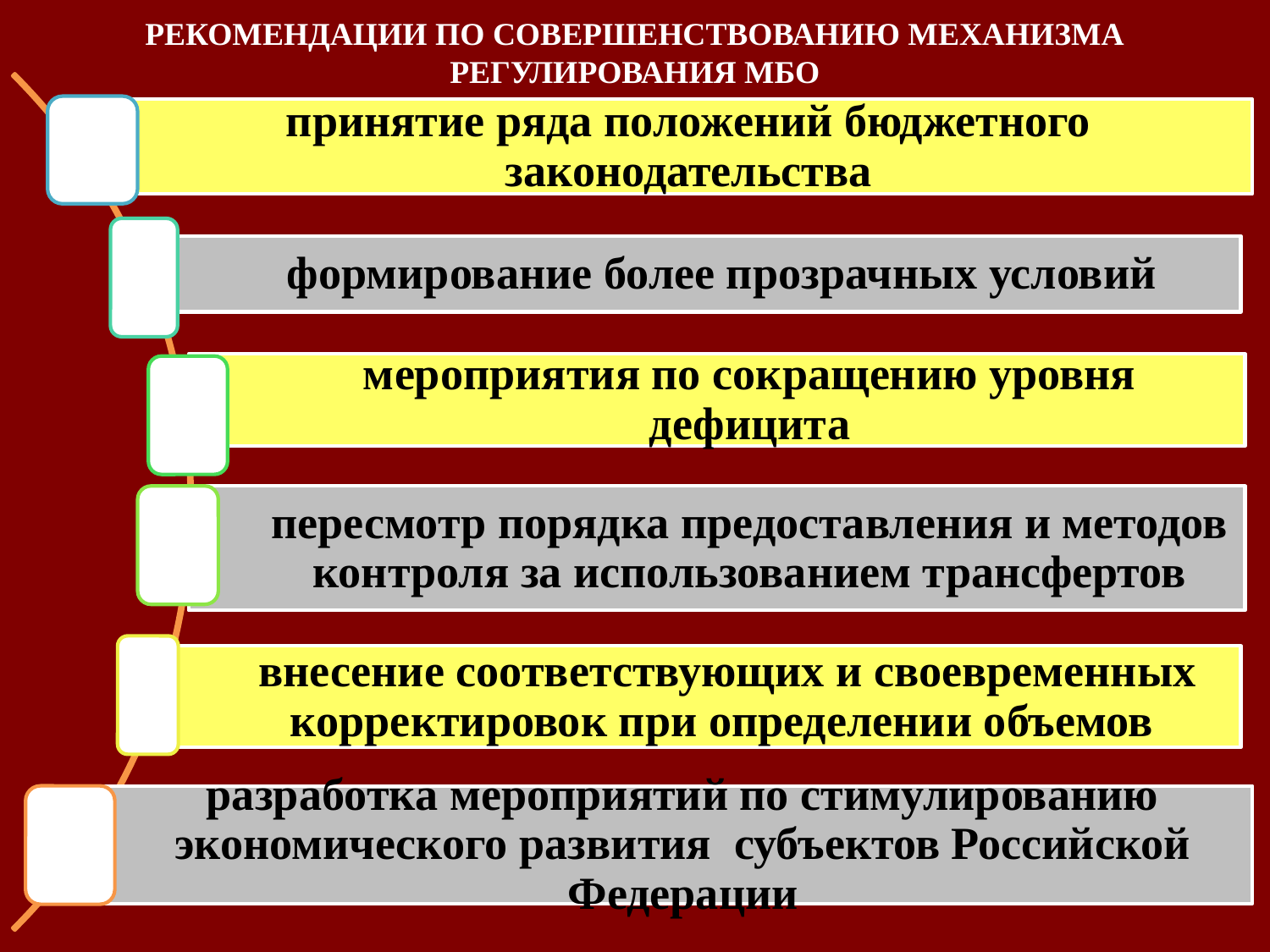

РЕКОМЕНДАЦИИ ПО СОВЕРШЕНСТВОВАНИЮ МЕХАНИЗМА РЕГУЛИРОВАНИЯ МБО
принятие ряда положений бюджетного законодательства
формирование более прозрачных условий
мероприятия по сокращению уровня дефицита
пересмотр порядка предоставления и методов контроля за использованием трансфертов
внесение соответствующих и своевременных корректировок при определении объемов
разработка мероприятий по стимулированию экономического развития  субъектов Российской Федерации